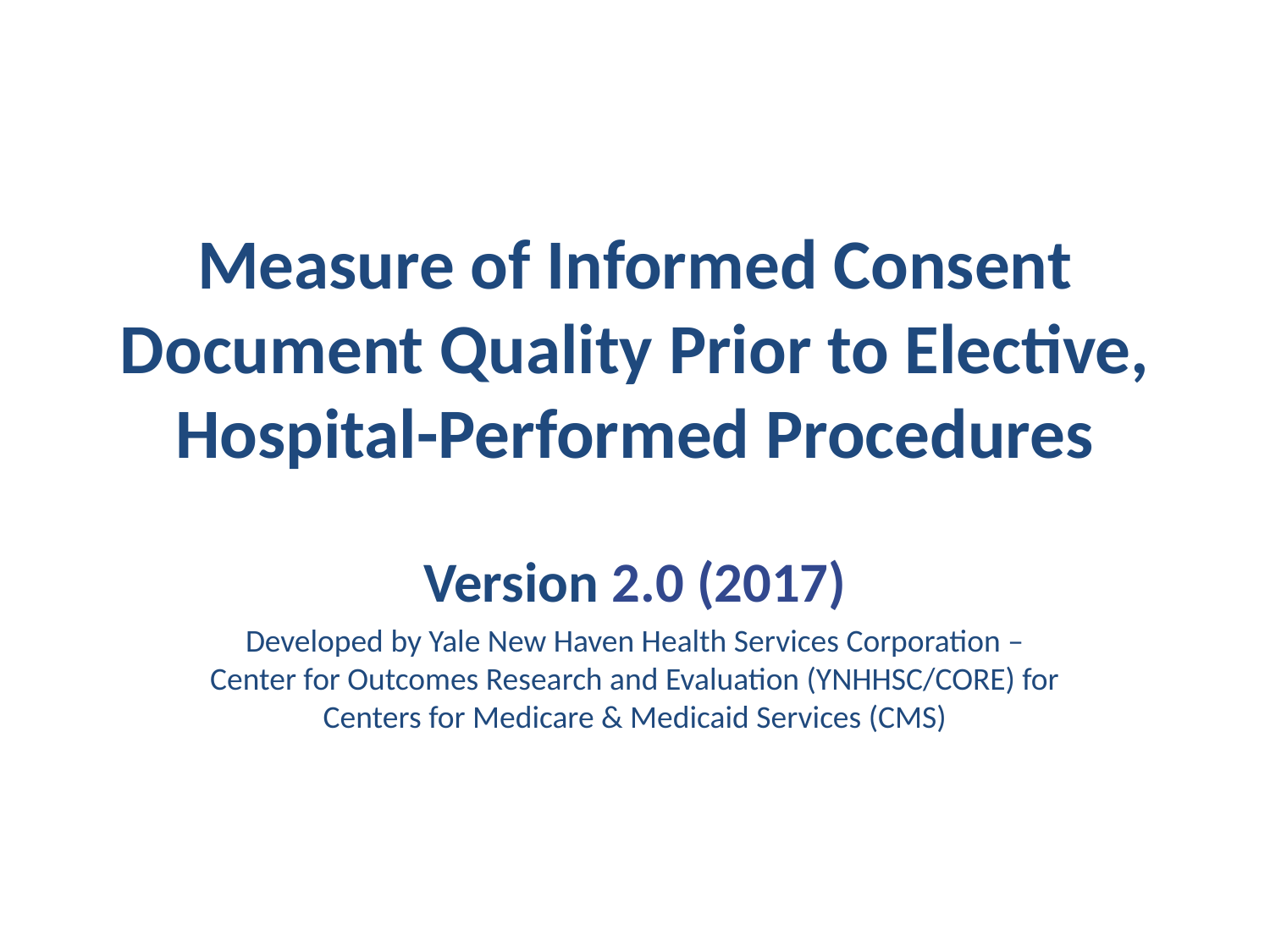

# Measure of Informed Consent Document Quality Prior to Elective, Hospital-Performed Procedures
Version 2.0 (2017)
Developed by Yale New Haven Health Services Corporation – Center for Outcomes Research and Evaluation (YNHHSC/CORE) for Centers for Medicare & Medicaid Services (CMS)